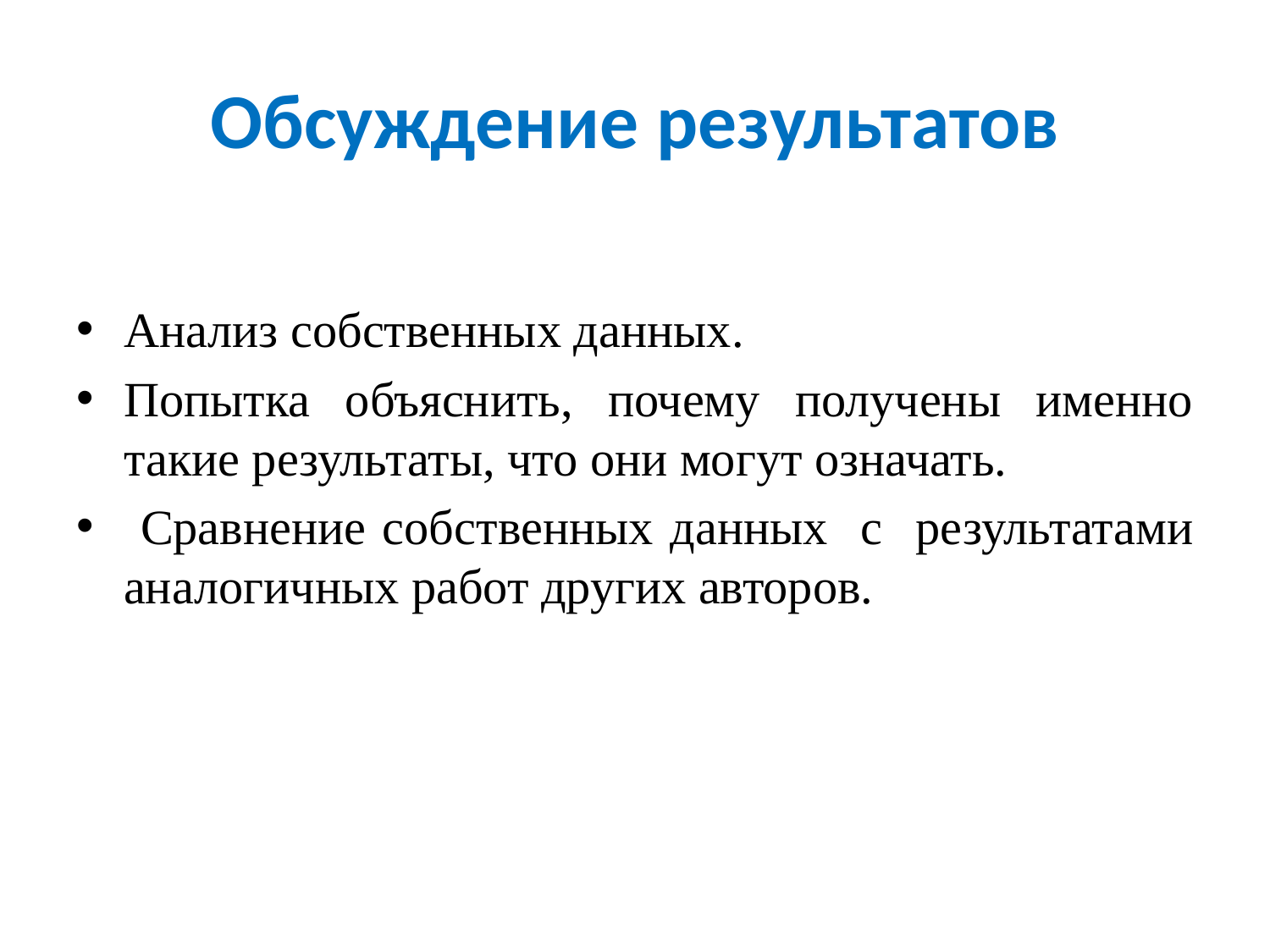

# Обсуждение результатов
Анализ собственных данных.
Попытка объяснить, почему получены именно такие результаты, что они могут означать.
 Сравнение собственных данных  с  результатами аналогичных работ других авторов.